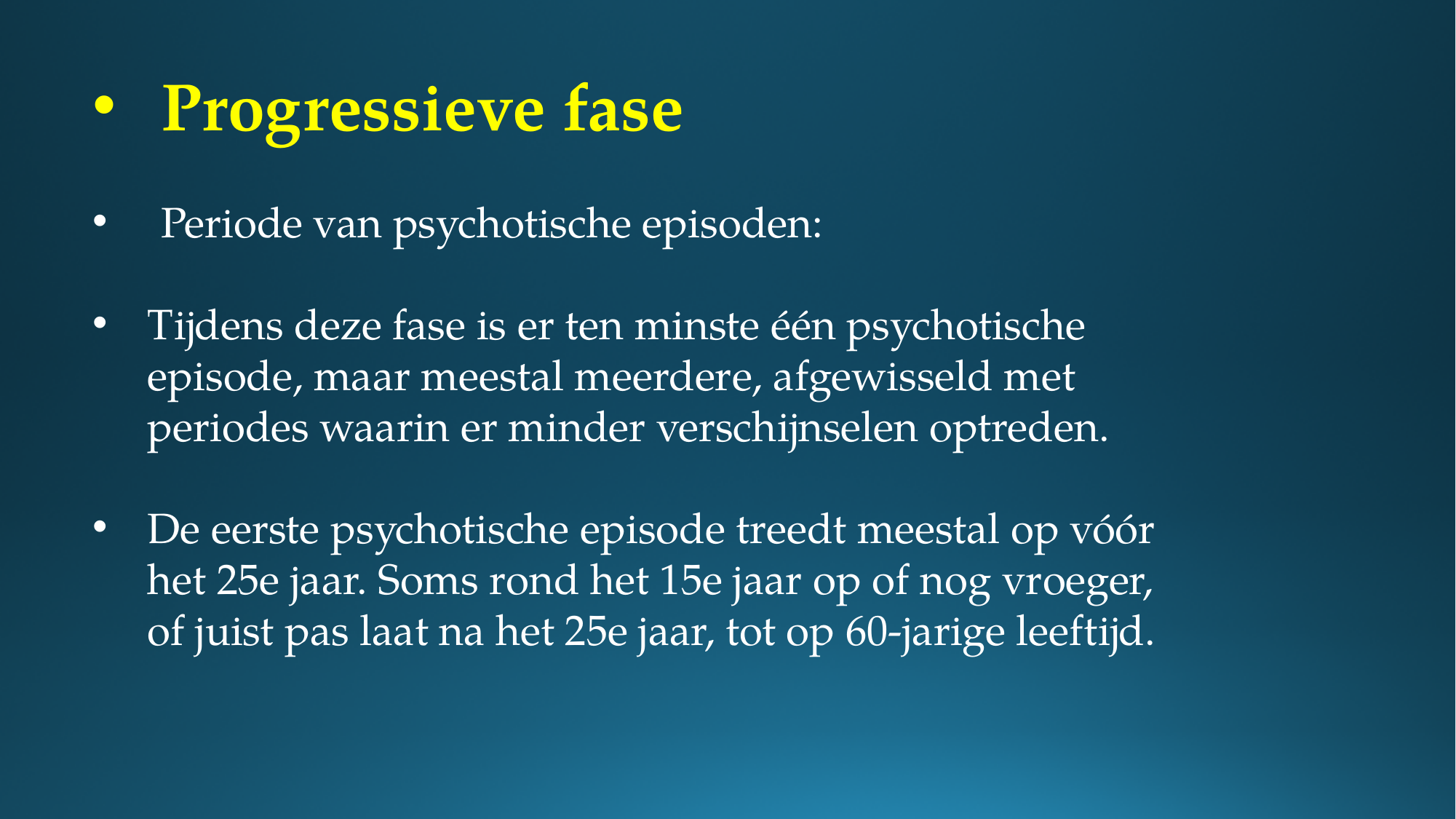

Progressieve fase

Periode van psychotische episoden:

Tijdens deze fase is er ten minste één psychotische episode, maar meestal meerdere, afgewisseld met periodes waarin er minder verschijnselen optreden.

De eerste psychotische episode treedt meestal op vóór het 25e jaar. Soms rond het 15e jaar op of nog vroeger, of juist pas laat na het 25e jaar, tot op 60-jarige leeftijd.